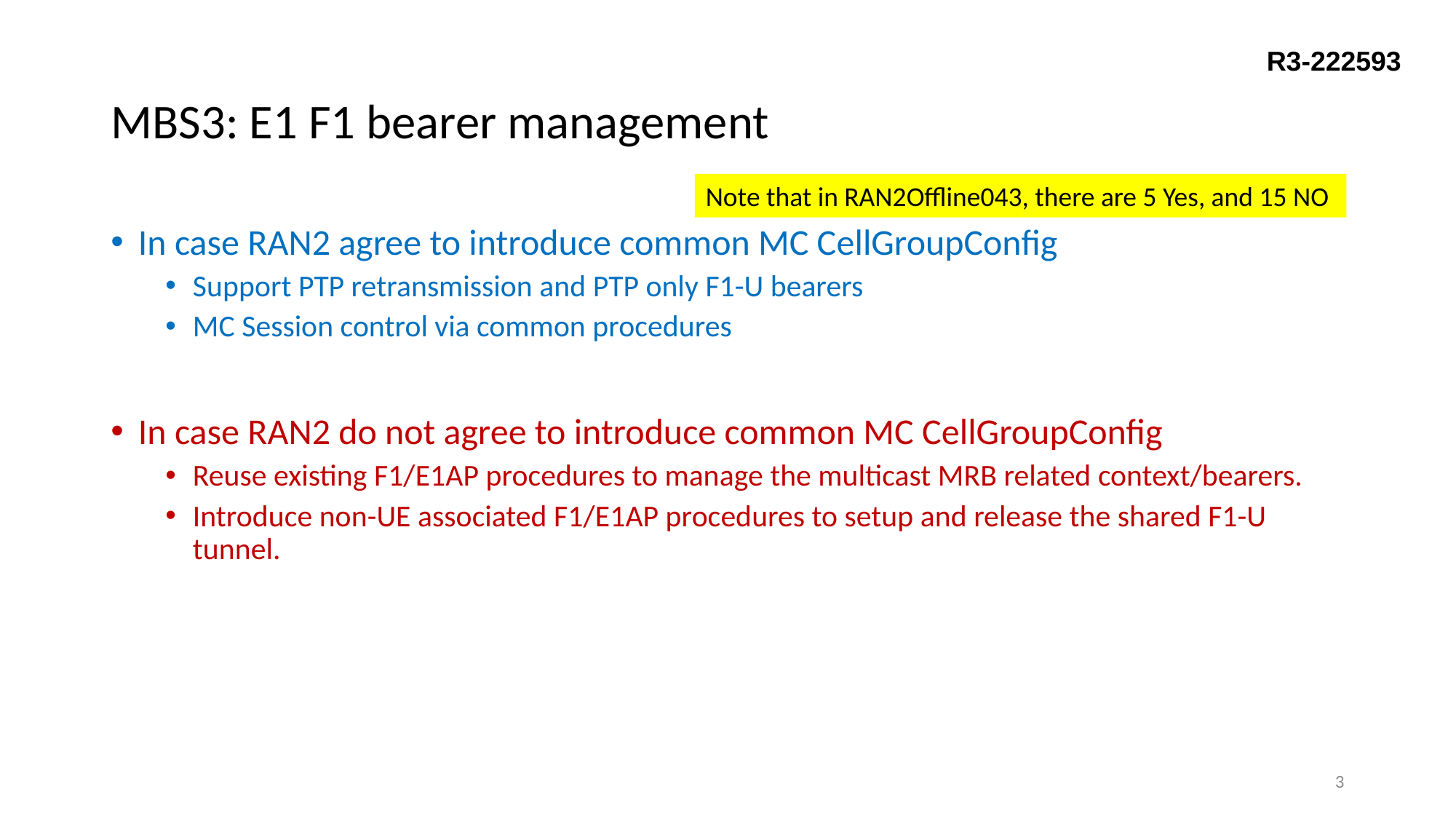

R3-222593
# MBS3: E1 F1 bearer management
Note that in RAN2Offline043, there are 5 Yes, and 15 NO
In case RAN2 agree to introduce common MC CellGroupConfig
Support PTP retransmission and PTP only F1-U bearers
MC Session control via common procedures

In case RAN2 do not agree to introduce common MC CellGroupConfig
Reuse existing F1/E1AP procedures to manage the multicast MRB related context/bearers.
Introduce non-UE associated F1/E1AP procedures to setup and release the shared F1-U tunnel.

3